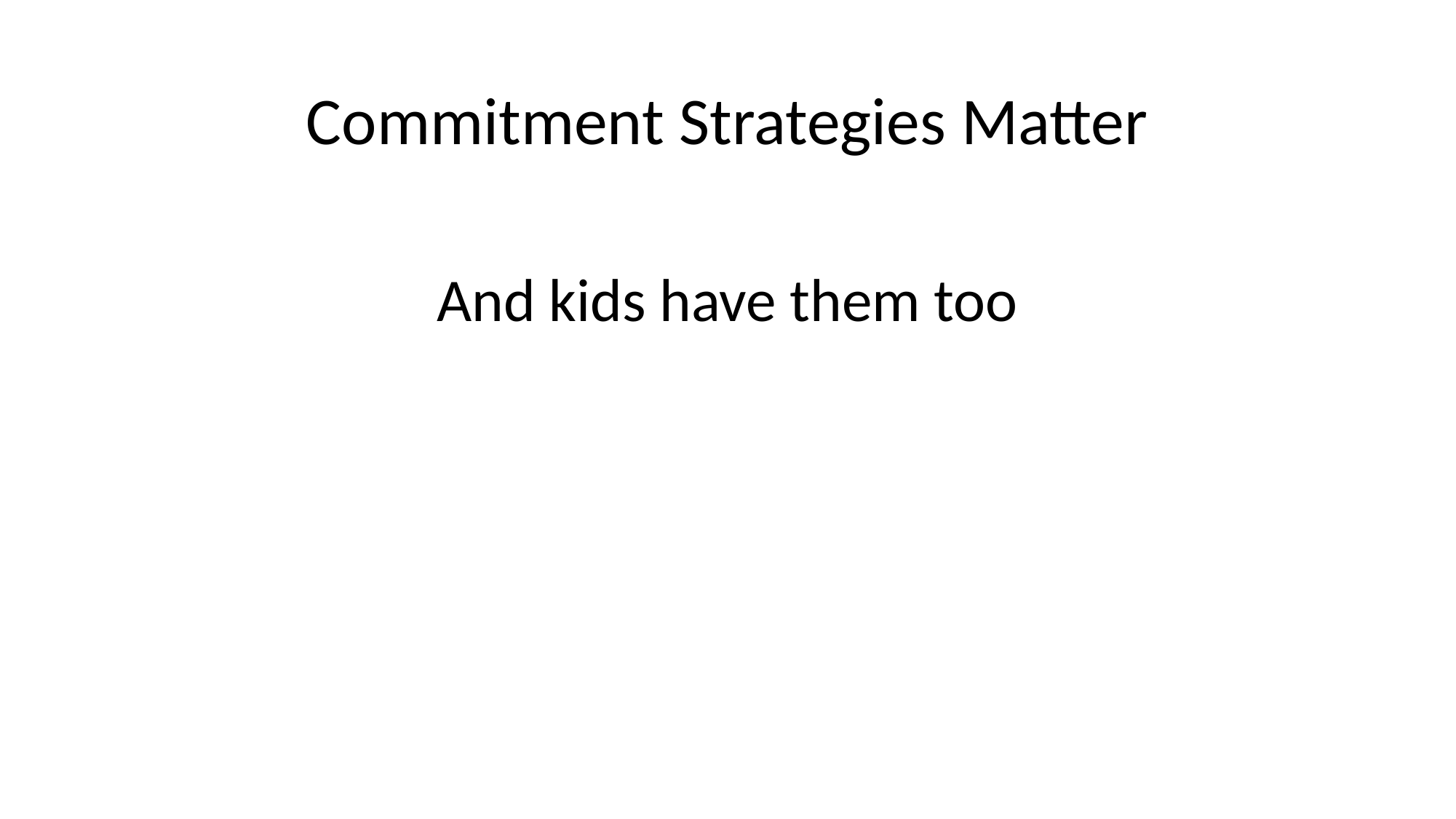

# Commitment Strategies Matter
And kids have them too